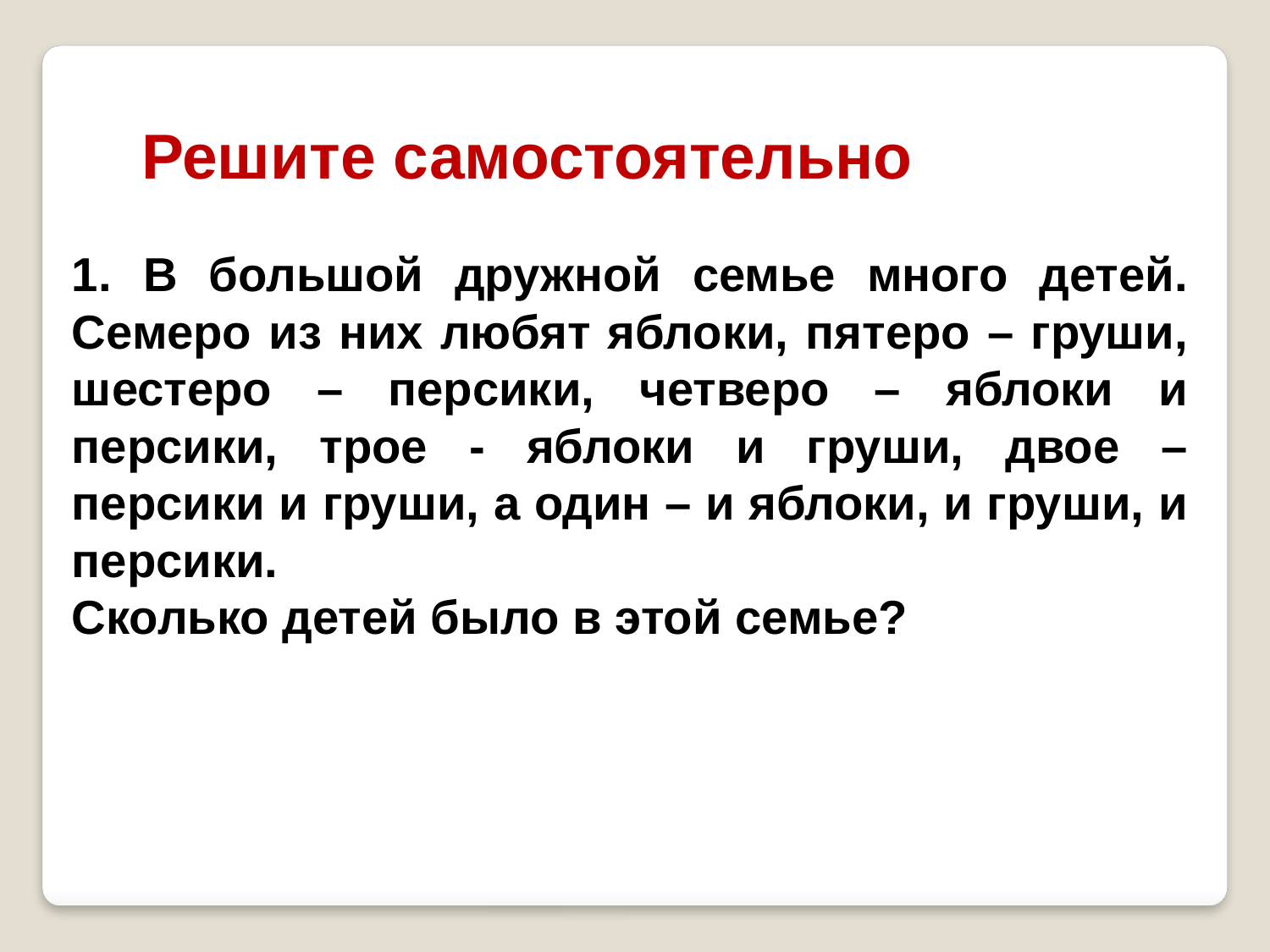

Решите самостоятельно

1. В большой дружной семье много детей. Семеро из них любят яблоки, пятеро – груши, шестеро – персики, четверо – яблоки и персики, трое - яблоки и груши, двое – персики и груши, а один – и яблоки, и груши, и персики.
Сколько детей было в этой семье?